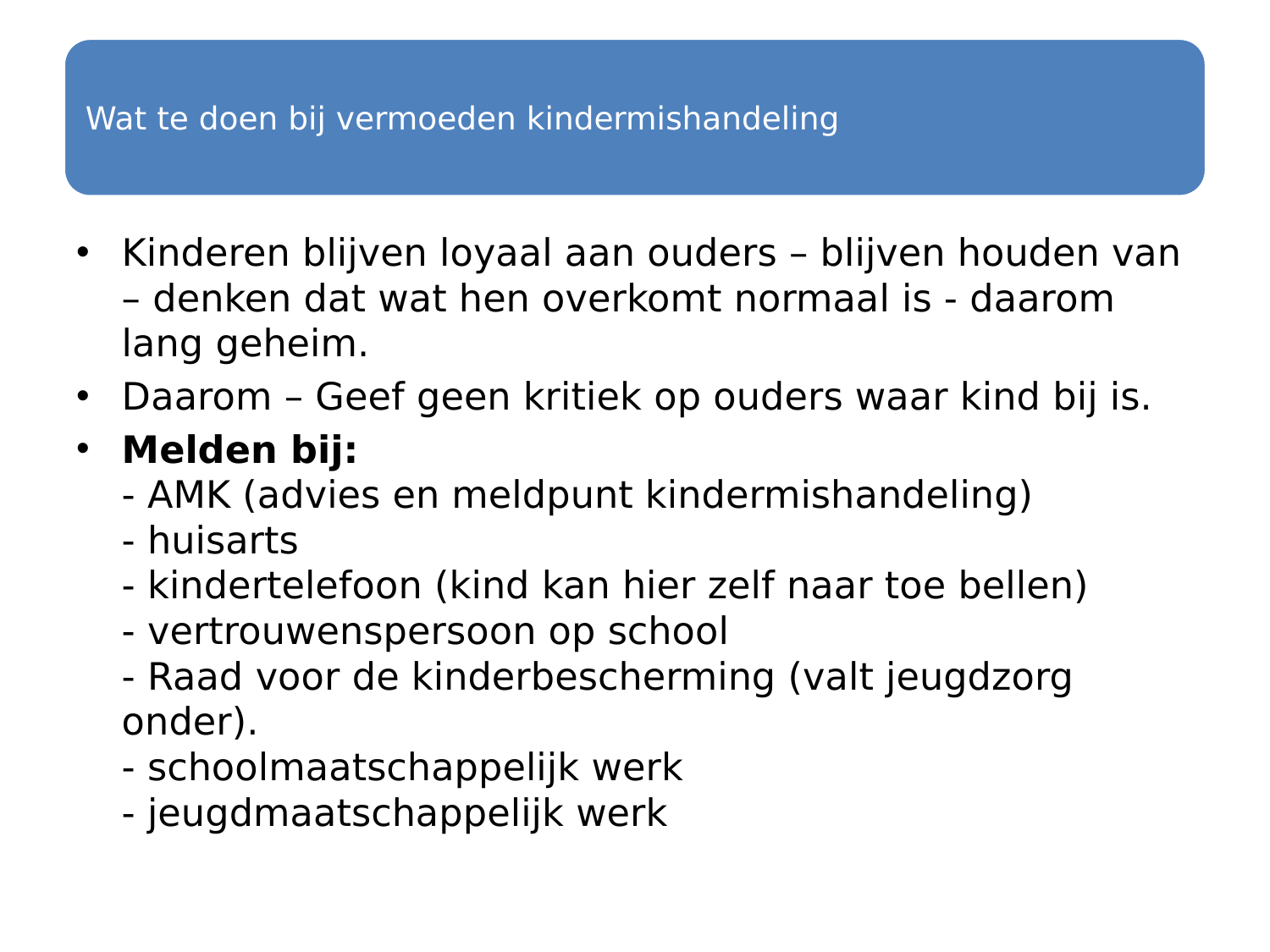

Wat te doen bij vermoeden kindermishandeling
Kinderen blijven loyaal aan ouders – blijven houden van – denken dat wat hen overkomt normaal is - daarom lang geheim.
Daarom – Geef geen kritiek op ouders waar kind bij is.
Melden bij:
- AMK (advies en meldpunt kindermishandeling)
- huisarts
- kindertelefoon (kind kan hier zelf naar toe bellen)
- vertrouwenspersoon op school
- Raad voor de kinderbescherming (valt jeugdzorg onder).
- schoolmaatschappelijk werk
- jeugdmaatschappelijk werk